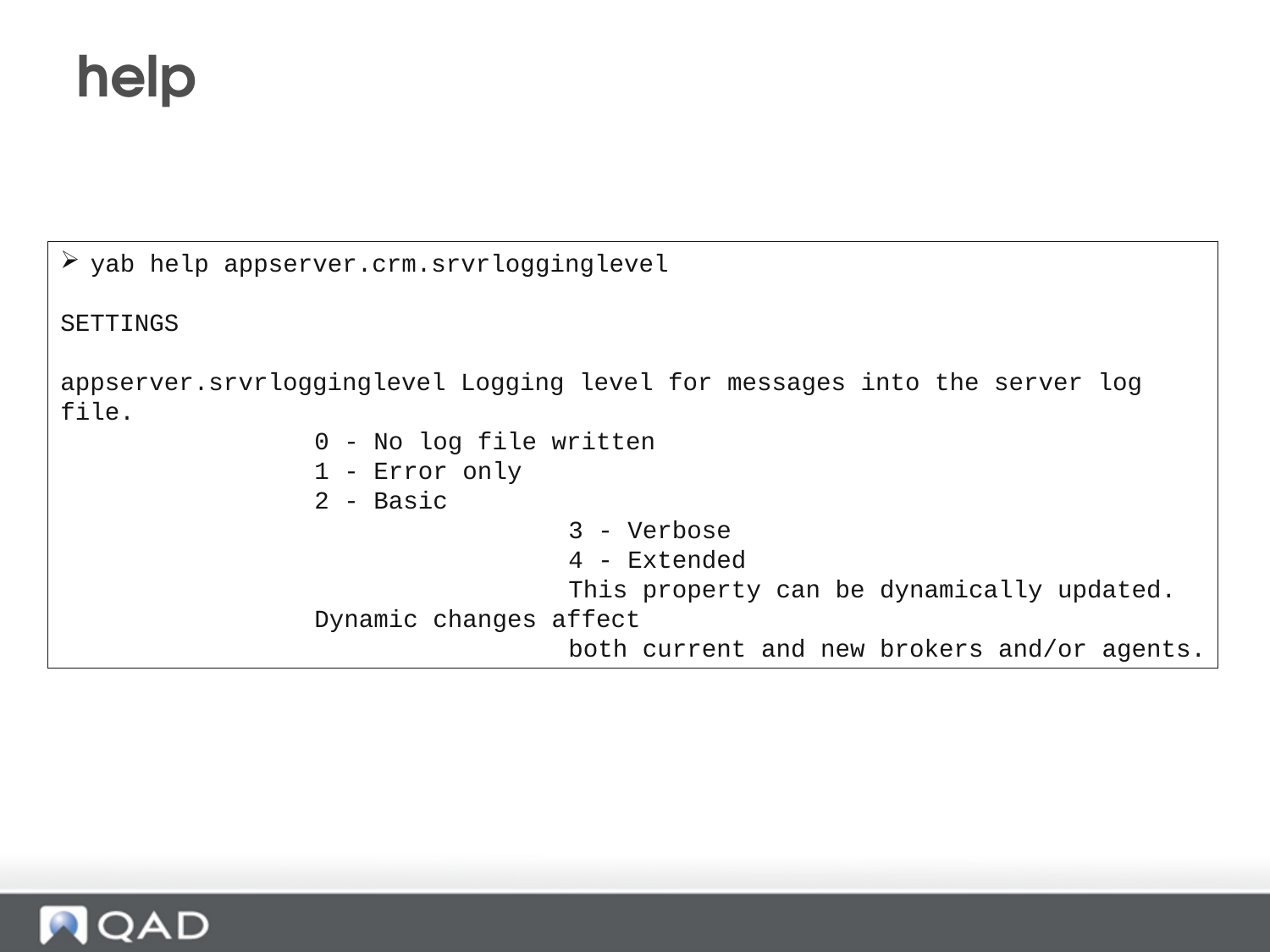

# help
yab help appserver.crm.srvrlogginglevel

SETTINGS

appserver.srvrlogginglevel Logging level for messages into the server log
file.
		0 - No log file written
		1 - Error only
2 - Basic
		3 - Verbose
		4 - Extended
		This property can be dynamically updated.
Dynamic changes affect
		both current and new brokers and/or agents.